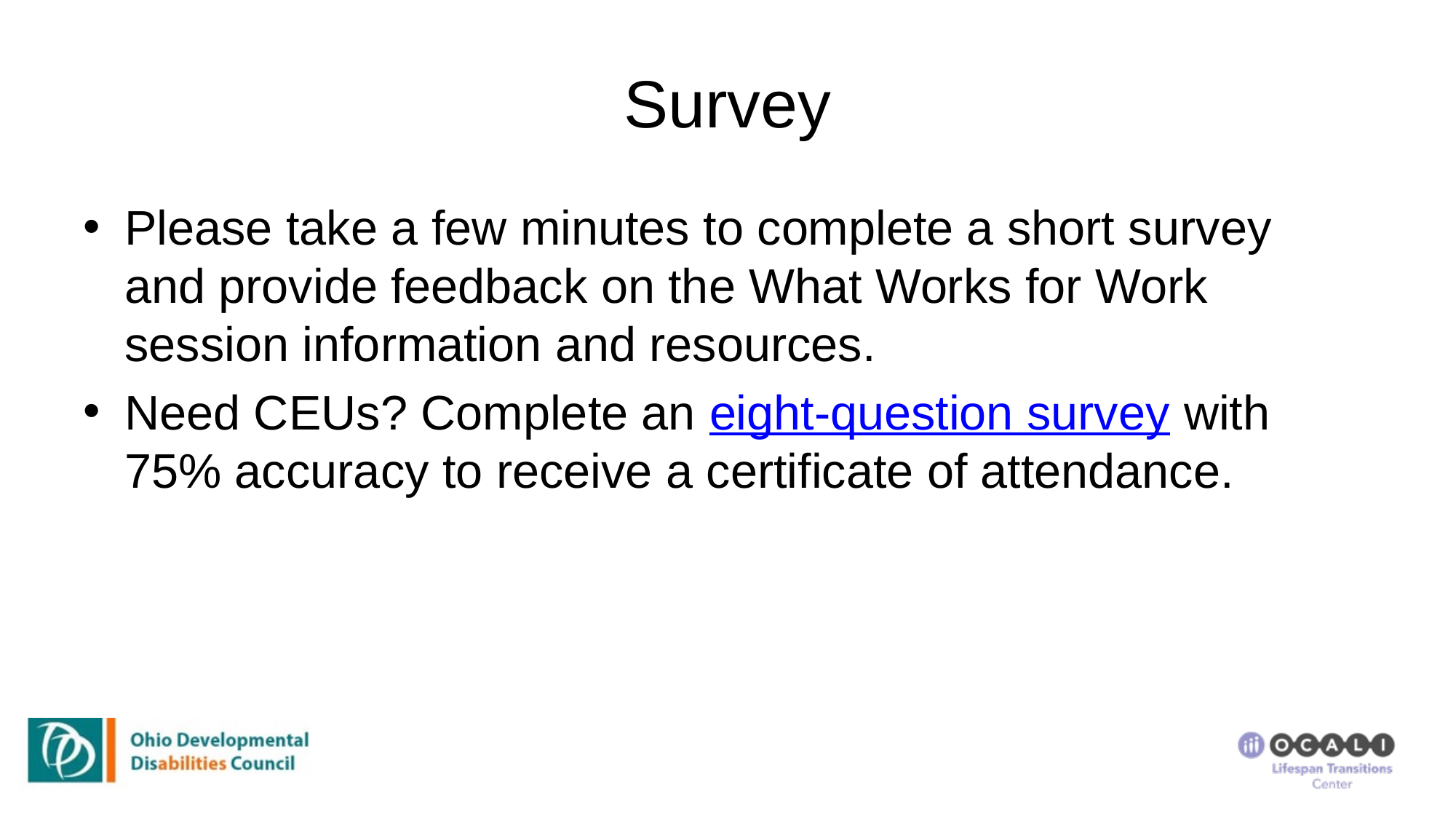

# Survey
Please take a few minutes to complete a short survey and provide feedback on the What Works for Work session information and resources.​
Need CEUs? Complete an eight-question survey with 75% accuracy to receive a certificate of attendance.​